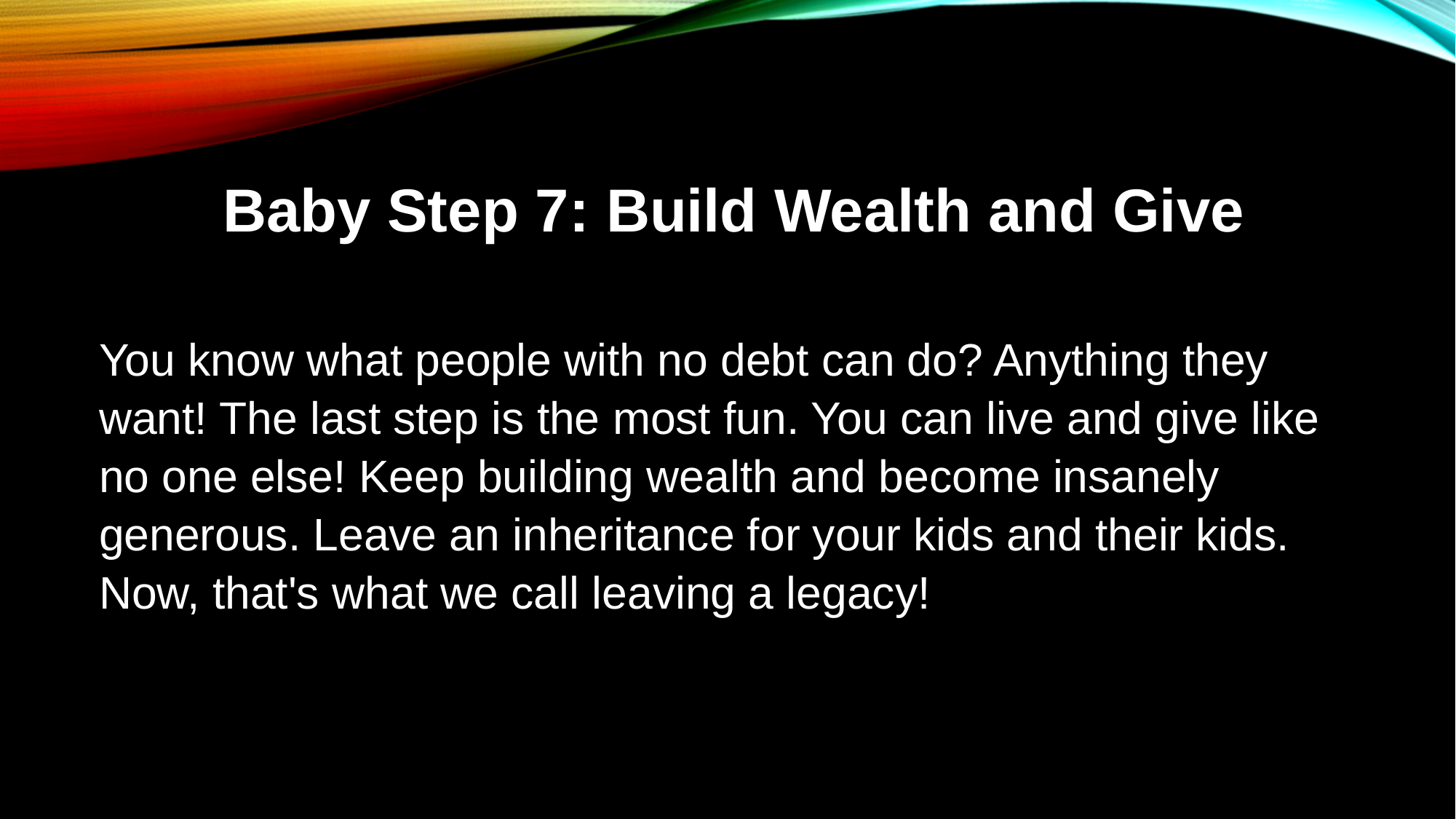

Baby Step 7: Build Wealth and Give

You know what people with no debt can do? Anything they want! The last step is the most fun. You can live and give like no one else! Keep building wealth and become insanely generous. Leave an inheritance for your kids and their kids. Now, that's what we call leaving a legacy!